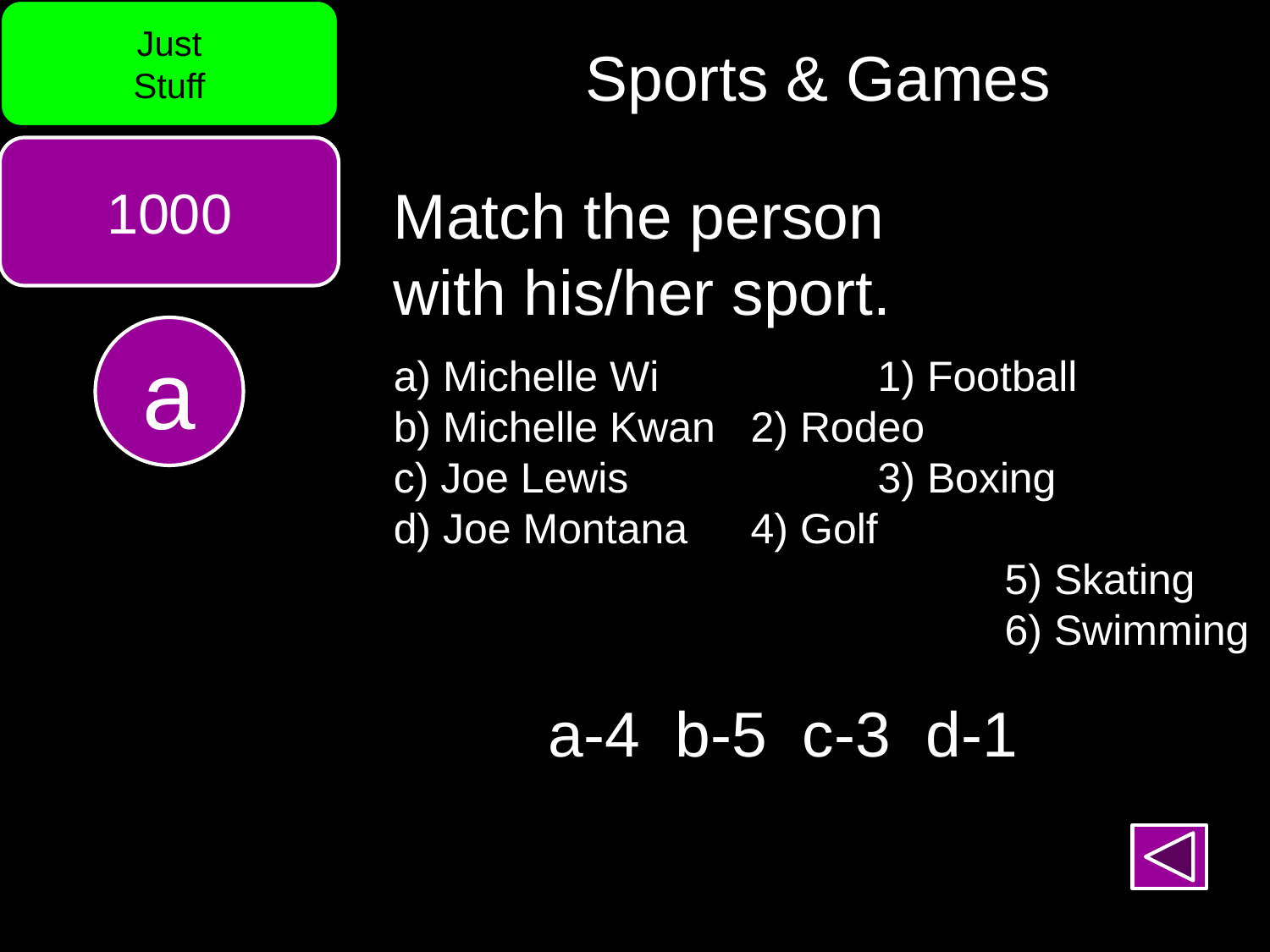

Just
Stuff
Sports & Games
1000
Match the person
with his/her sport.

a) Michelle Wi		1) Football
b) Michelle Kwan	2) Rodeo
c) Joe Lewis		3) Boxing
d) Joe Montana	4) Golf
					5) Skating
					6) Swimming
a
a-4  b-5  c-3  d-1